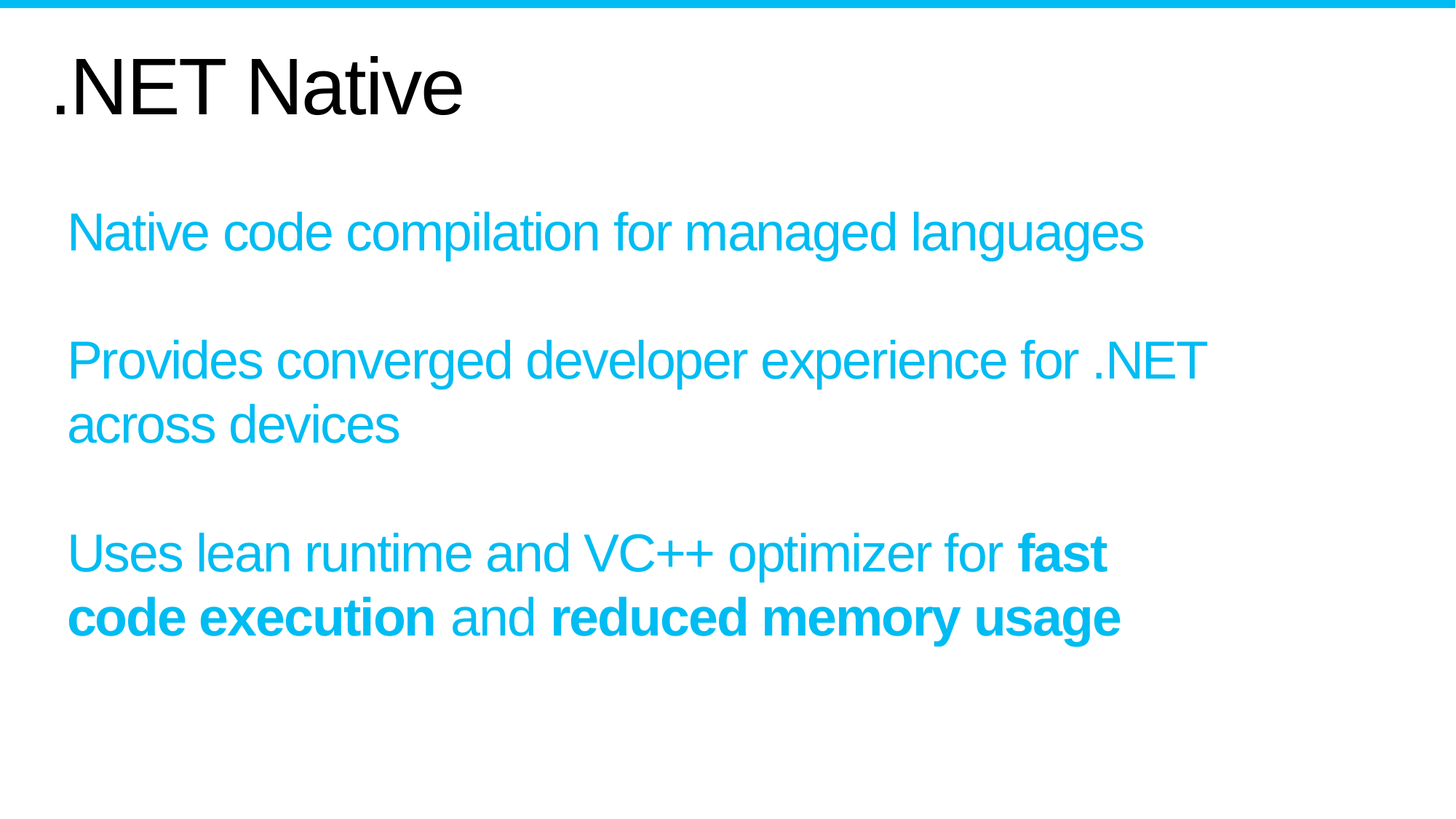

# .NET Native
Native code compilation for managed languages
Provides converged developer experience for .NET across devices
Uses lean runtime and VC++ optimizer for fast code execution and reduced memory usage